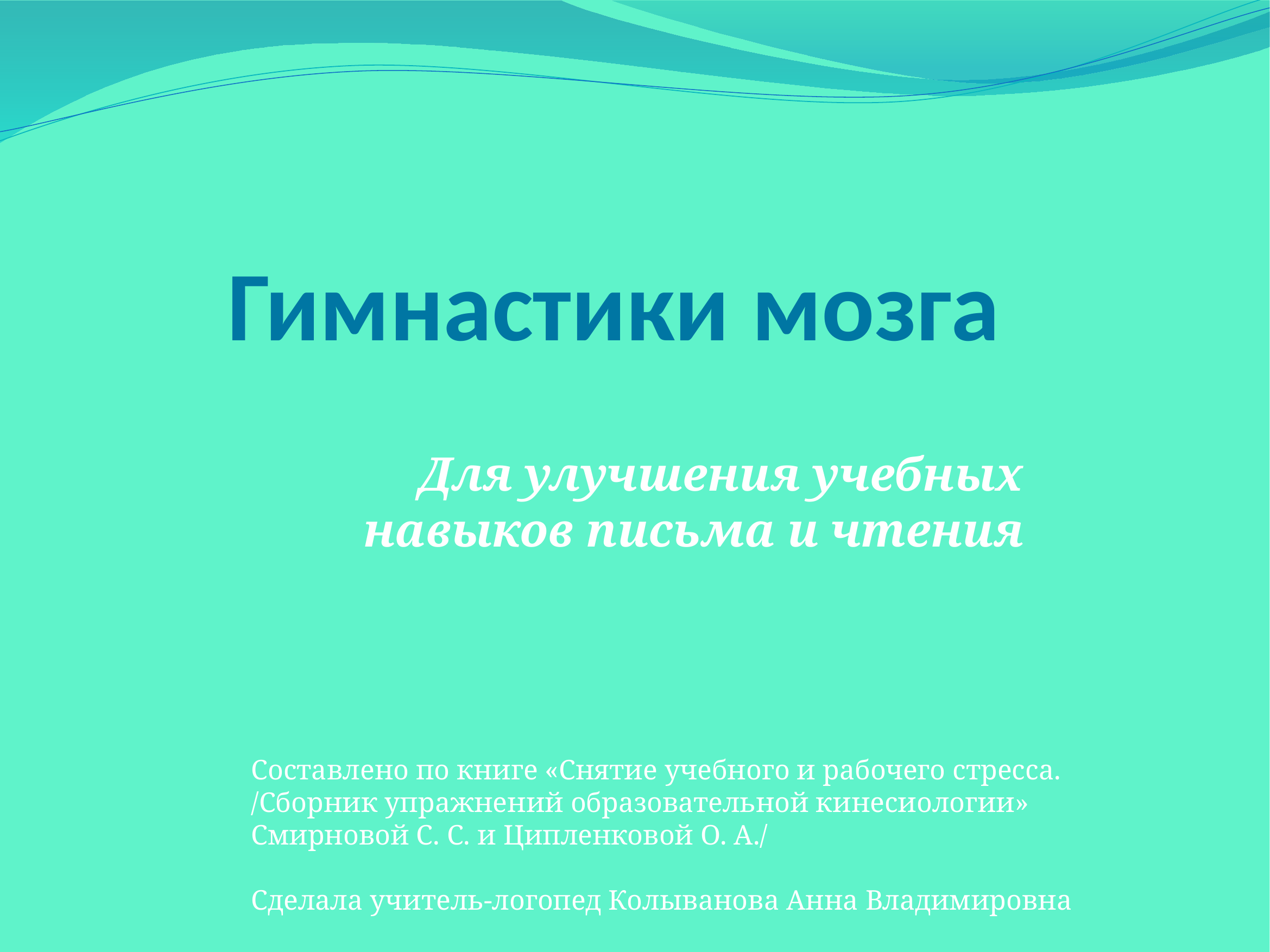

# Гимнастики мозга
Для улучшения учебных навыков письма и чтения
Составлено по книге «Снятие учебного и рабочего стресса.
/Сборник упражнений образовательной кинесиологии» Смирновой С. С. и Ципленковой О. А./

Сделала учитель-логопед Колыванова Анна Владимировна